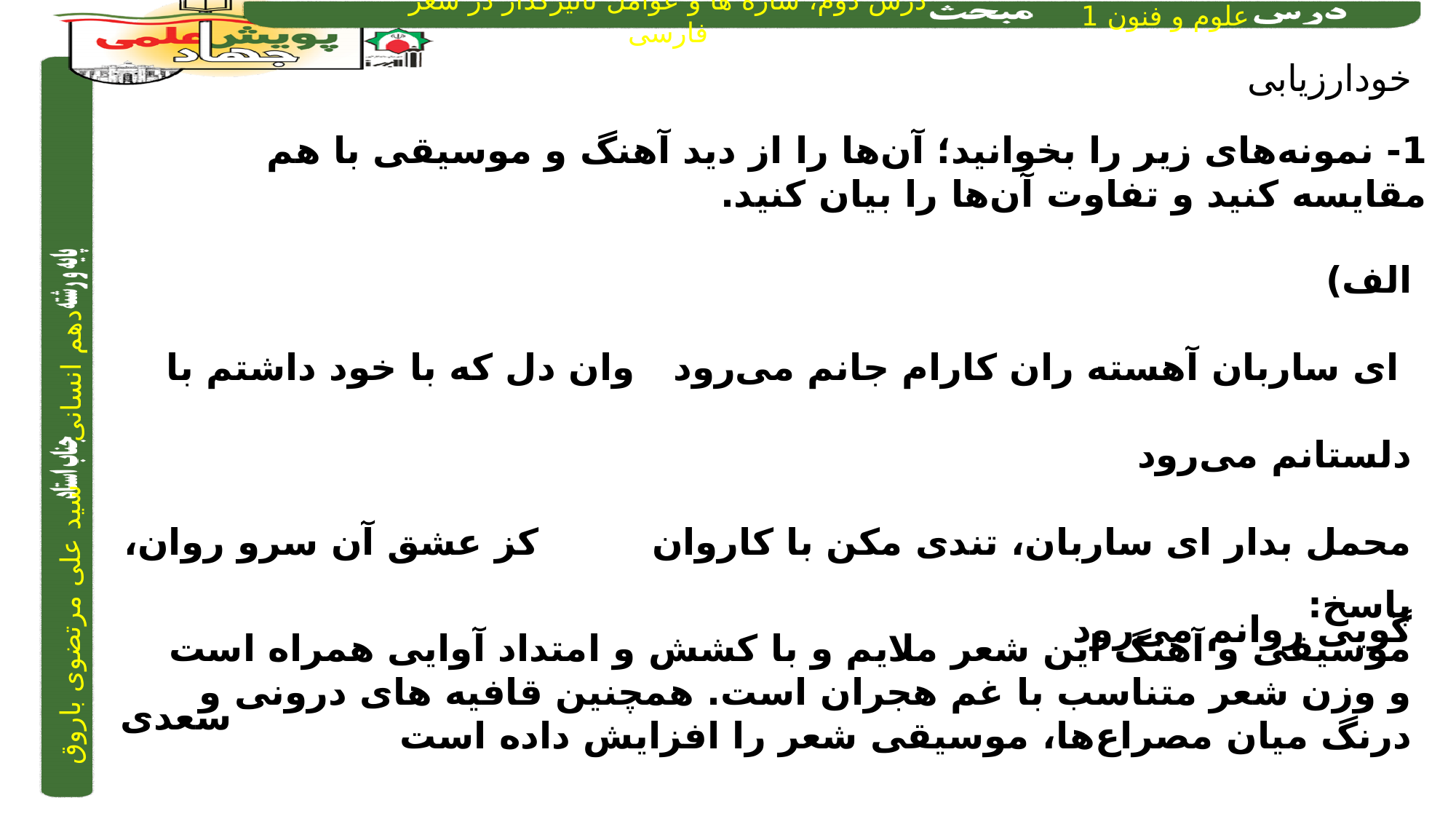

خودارزیابی
1- نمونه‌های زیر را بخوانید؛ آن‌ها را از دید آهنگ و موسیقی با هم مقایسه کنید و تفاوت آن‌ها را بیان کنید.
الف)
 ای ساربان آهسته ران کارام جانم می‌رود		 وان دل که با خود داشتم با دلستانم می‌رود
محمل بدار ای ساربان، تندی مکن با کاروان 		کز عشق آن سرو روان، گویی روانم می‌رود
سعدی
پاسخ:
موسیقی و آهنگ این شعر ملایم و با کشش و امتداد آوایی همراه است و وزن شعر متناسب با غم هجران است. همچنین قافیه های درونی و درنگ میان مصراع‌ها، موسیقی شعر را افزایش داده است